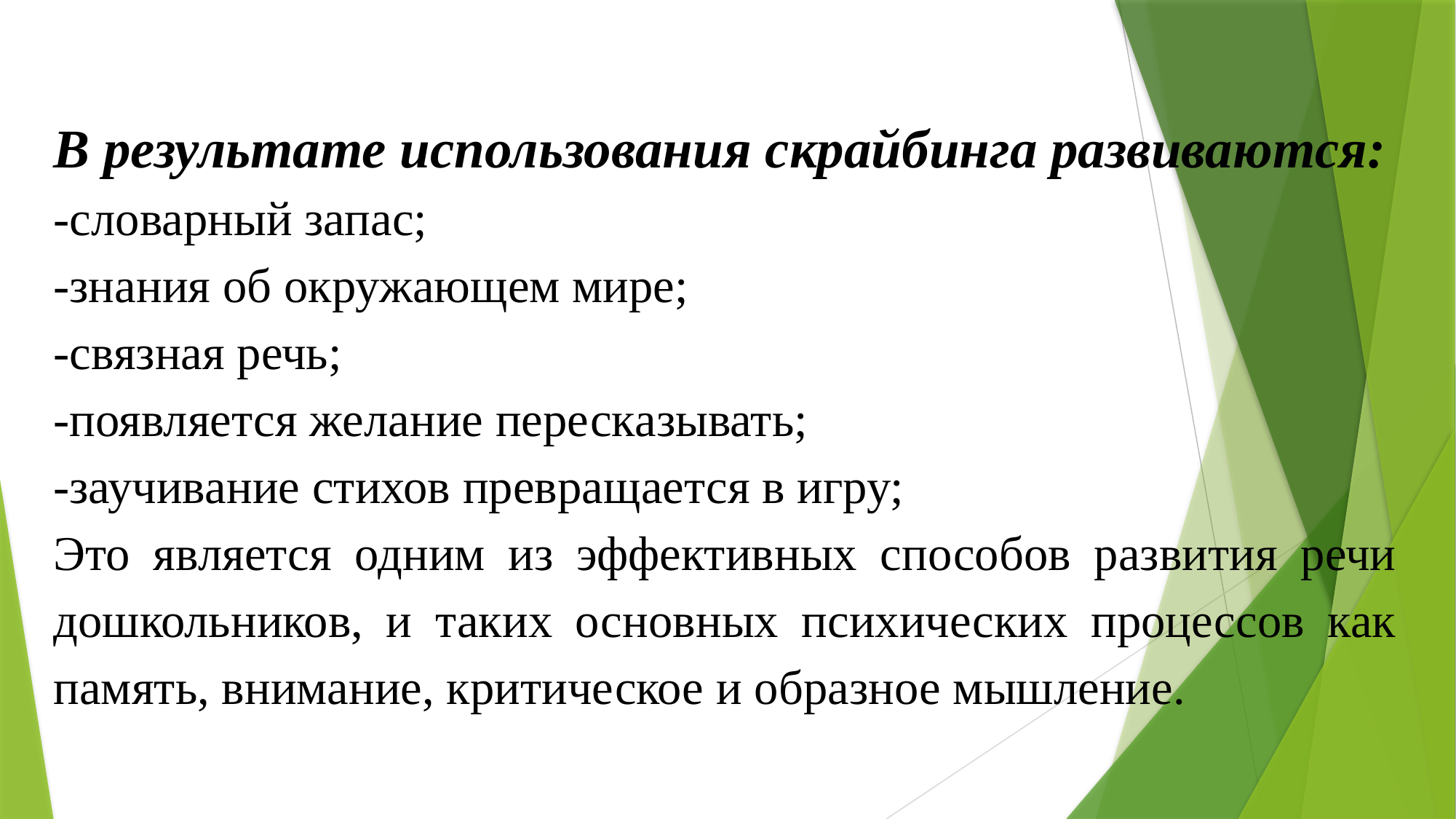

В результате использования скрайбинга развиваются:
-словарный запас;
-знания об окружающем мире;
-связная речь;
-появляется желание пересказывать;
-заучивание стихов превращается в игру;
Это является одним из эффективных способов развития речи дошкольников, и таких основных психических процессов как память, внимание, критическое и образное мышление.